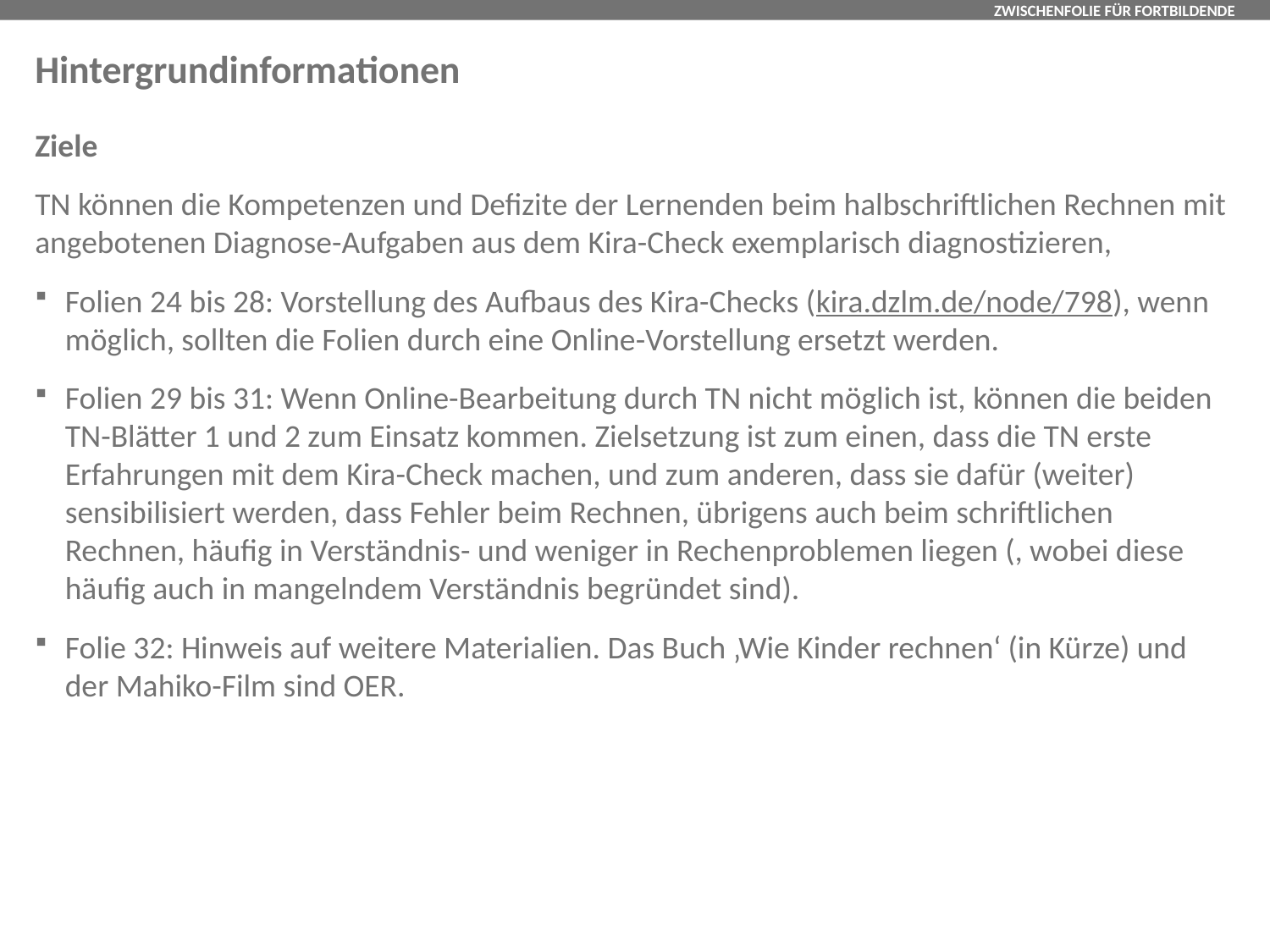

# Hintergrundinformationen
Ziele
TN können die Kompetenzen und Defizite der Lernenden beim halbschriftlichen Rechnen mit angebotenen Diagnose-Aufgaben aus dem Kira-Check exemplarisch diagnostizieren,
Folien 24 bis 28: Vorstellung des Aufbaus des Kira-Checks (kira.dzlm.de/node/798), wenn möglich, sollten die Folien durch eine Online-Vorstellung ersetzt werden.
Folien 29 bis 31: Wenn Online-Bearbeitung durch TN nicht möglich ist, können die beiden TN-Blätter 1 und 2 zum Einsatz kommen. Zielsetzung ist zum einen, dass die TN erste Erfahrungen mit dem Kira-Check machen, und zum anderen, dass sie dafür (weiter) sensibilisiert werden, dass Fehler beim Rechnen, übrigens auch beim schriftlichen Rechnen, häufig in Verständnis- und weniger in Rechenproblemen liegen (, wobei diese häufig auch in mangelndem Verständnis begründet sind).
Folie 32: Hinweis auf weitere Materialien. Das Buch ‚Wie Kinder rechnen‘ (in Kürze) und der Mahiko-Film sind OER.